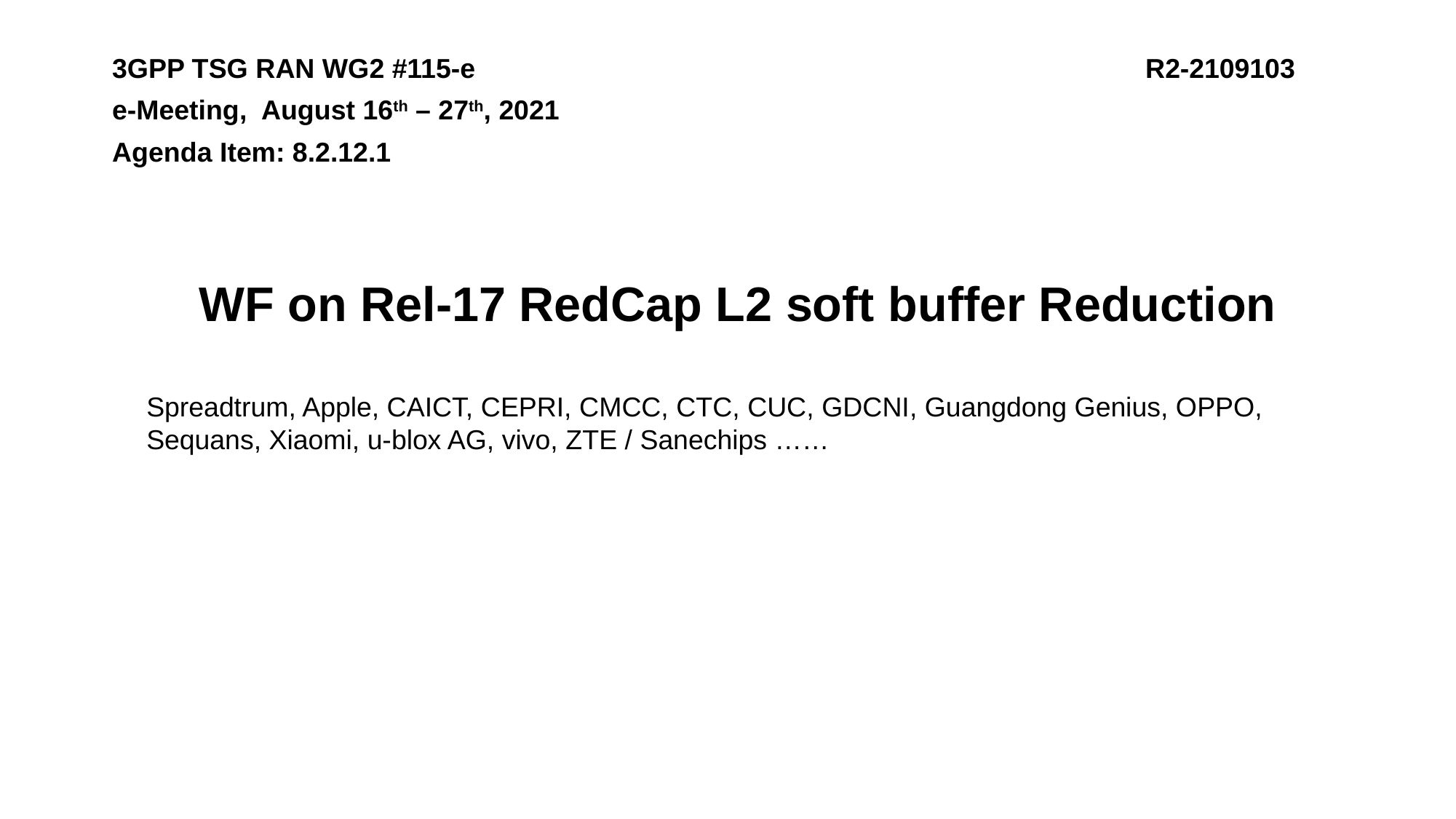

3GPP TSG RAN WG2 #115-e                                                                                        R2-2109103
e-Meeting,  August 16th – 27th, 2021
Agenda Item: 8.2.12.1
WF on Rel-17 RedCap L2 soft buffer Reduction
Spreadtrum, Apple, CAICT, CEPRI, CMCC, CTC, CUC, GDCNI, Guangdong Genius, OPPO, Sequans, Xiaomi, u-blox AG, vivo, ZTE / Sanechips ……